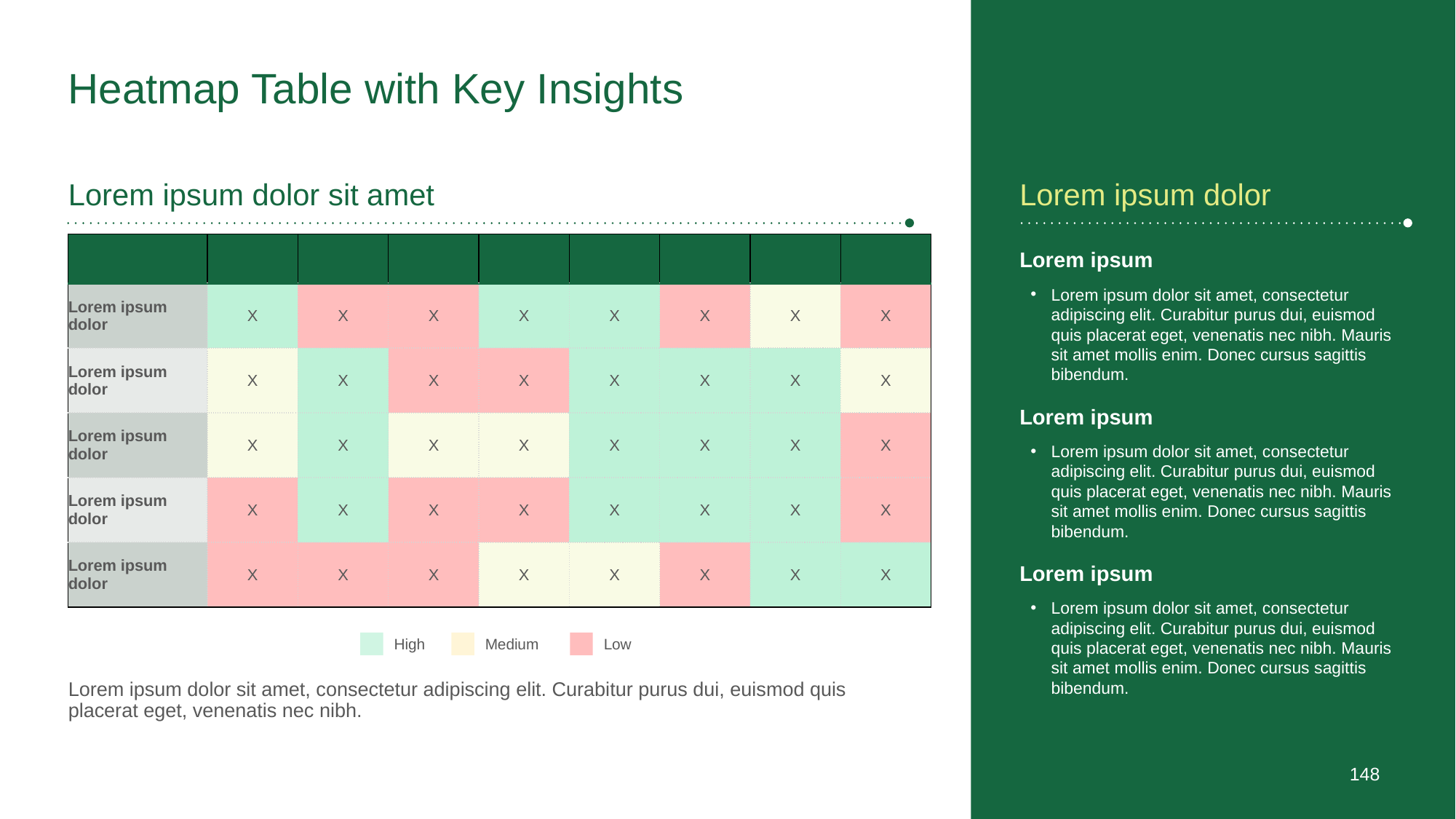

# Heatmap Table with Key Insights
Lorem ipsum dolor sit amet
Lorem ipsum dolor
| Header | Header | Header | Header | Header | Header | Header | Header | Header |
| --- | --- | --- | --- | --- | --- | --- | --- | --- |
| Lorem ipsum dolor | X | X | X | X | X | X | X | X |
| Lorem ipsum dolor | X | X | X | X | X | X | X | X |
| Lorem ipsum dolor | X | X | X | X | X | X | X | X |
| Lorem ipsum dolor | X | X | X | X | X | X | X | X |
| Lorem ipsum dolor | X | X | X | X | X | X | X | X |
Lorem ipsum
Lorem ipsum dolor sit amet, consectetur adipiscing elit. Curabitur purus dui, euismod quis placerat eget, venenatis nec nibh. Mauris sit amet mollis enim. Donec cursus sagittis bibendum.
Lorem ipsum
Lorem ipsum dolor sit amet, consectetur adipiscing elit. Curabitur purus dui, euismod quis placerat eget, venenatis nec nibh. Mauris sit amet mollis enim. Donec cursus sagittis bibendum.
Lorem ipsum
Lorem ipsum dolor sit amet, consectetur adipiscing elit. Curabitur purus dui, euismod quis placerat eget, venenatis nec nibh. Mauris sit amet mollis enim. Donec cursus sagittis bibendum.
High
Medium
Low

Lorem ipsum dolor sit amet, consectetur adipiscing elit. Curabitur purus dui, euismod quis placerat eget, venenatis nec nibh.
148